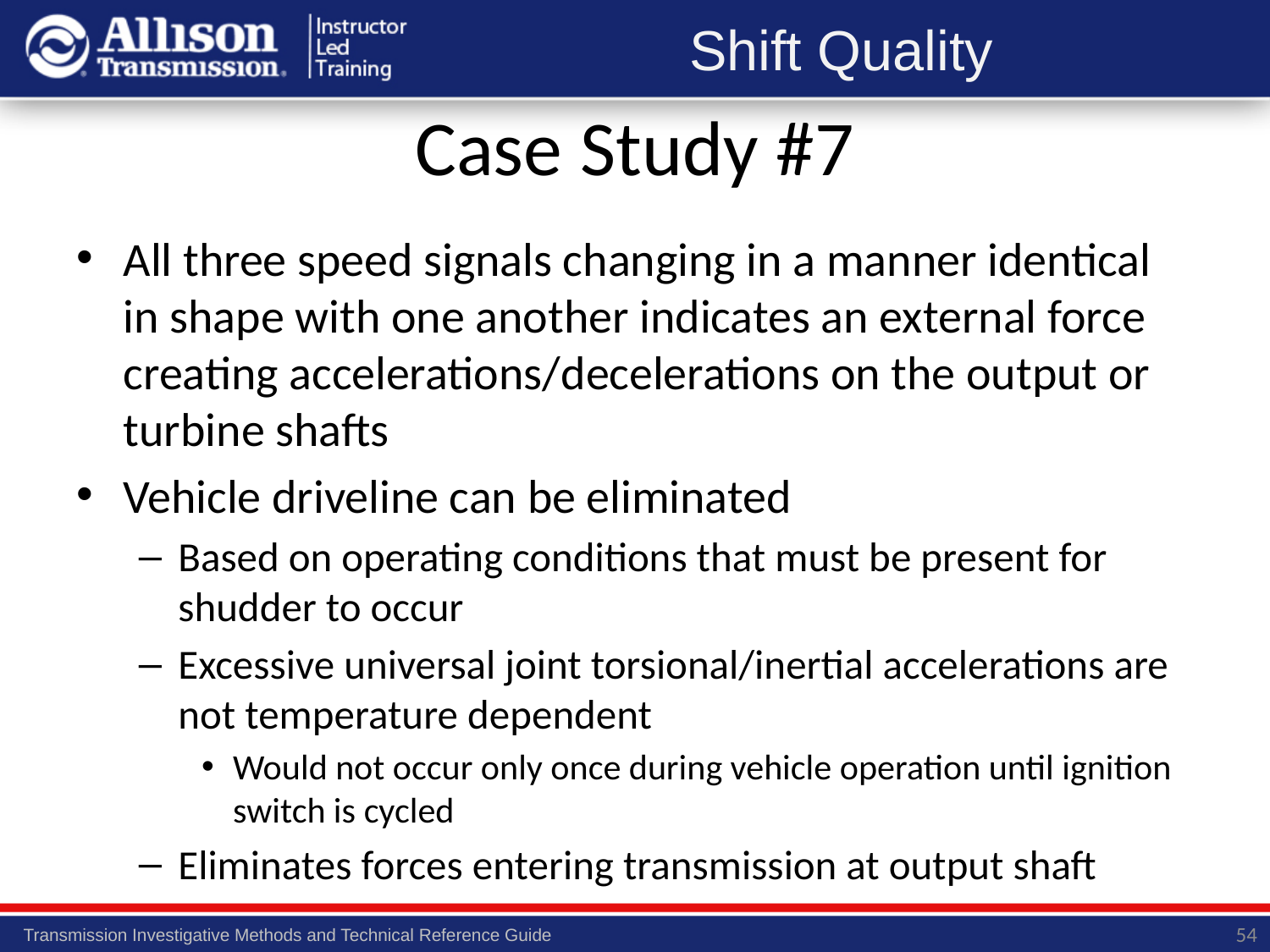

# Case Study #7
All three speed signals changing in a manner identical in shape with one another indicates an external force creating accelerations/decelerations on the output or turbine shafts
Vehicle driveline can be eliminated
Based on operating conditions that must be present for shudder to occur
Excessive universal joint torsional/inertial accelerations are not temperature dependent
Would not occur only once during vehicle operation until ignition switch is cycled
Eliminates forces entering transmission at output shaft
54